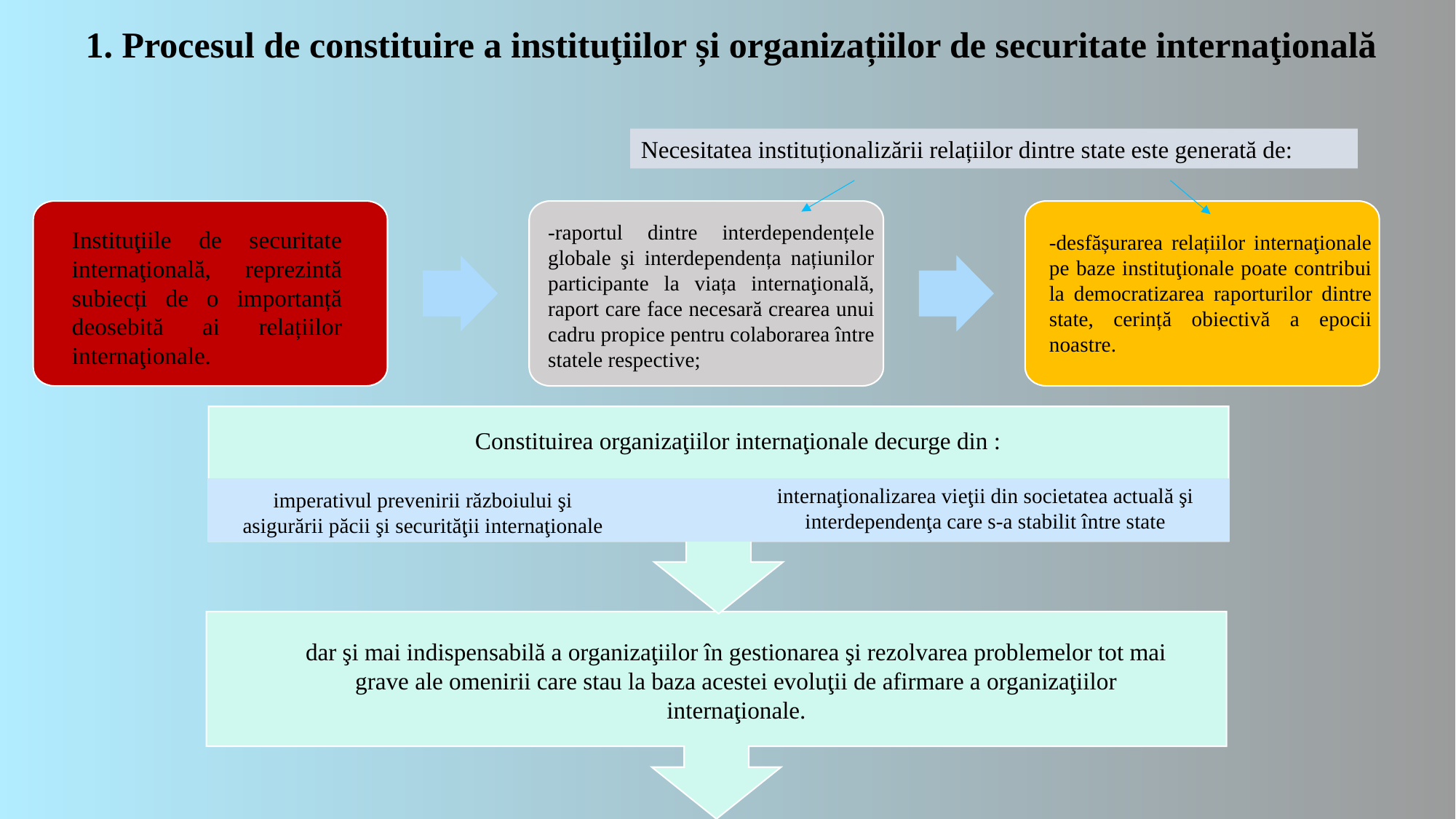

1. Procesul de constituire a instituţiilor și organizațiilor de securitate internaţională
Necesitatea instituționalizării relațiilor dintre state este generată de:

-raportul dintre interdependențele globale şi interdependența națiunilor participante la viața internaţională, raport care face necesară crearea unui cadru propice pentru colaborarea între statele respective;
Instituţiile de securitate internaţională, reprezintă subiecți de o importanță deosebită ai relațiilor internaţionale.
-desfășurarea relațiilor internaţionale pe baze instituţionale poate contribui la democratizarea raporturilor dintre state, cerință obiectivă a epocii noastre.

Constituirea organizaţiilor internaţionale decurge din :
internaţionalizarea vieţii din societatea actuală şi interdependenţa care s-a stabilit între state
imperativul prevenirii războiului şi asigurării păcii şi securităţii internaţionale
dar şi mai indispensabilă a organizaţiilor în gestionarea şi rezolvarea problemelor tot mai grave ale omenirii care stau la baza acestei evoluţii de afirmare a organizaţiilor internaţionale.